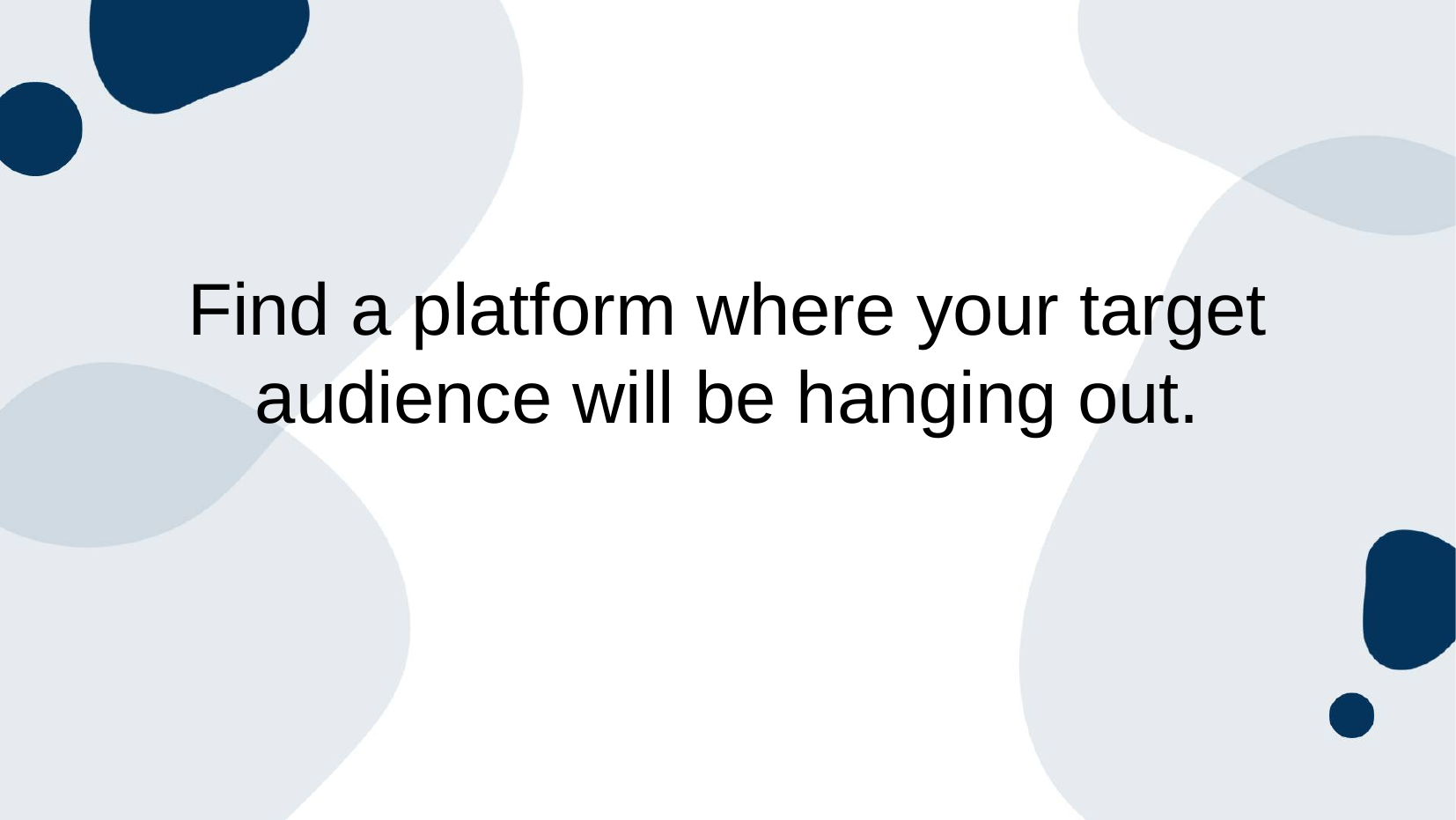

# Find a platform where your target audience will be hanging out.